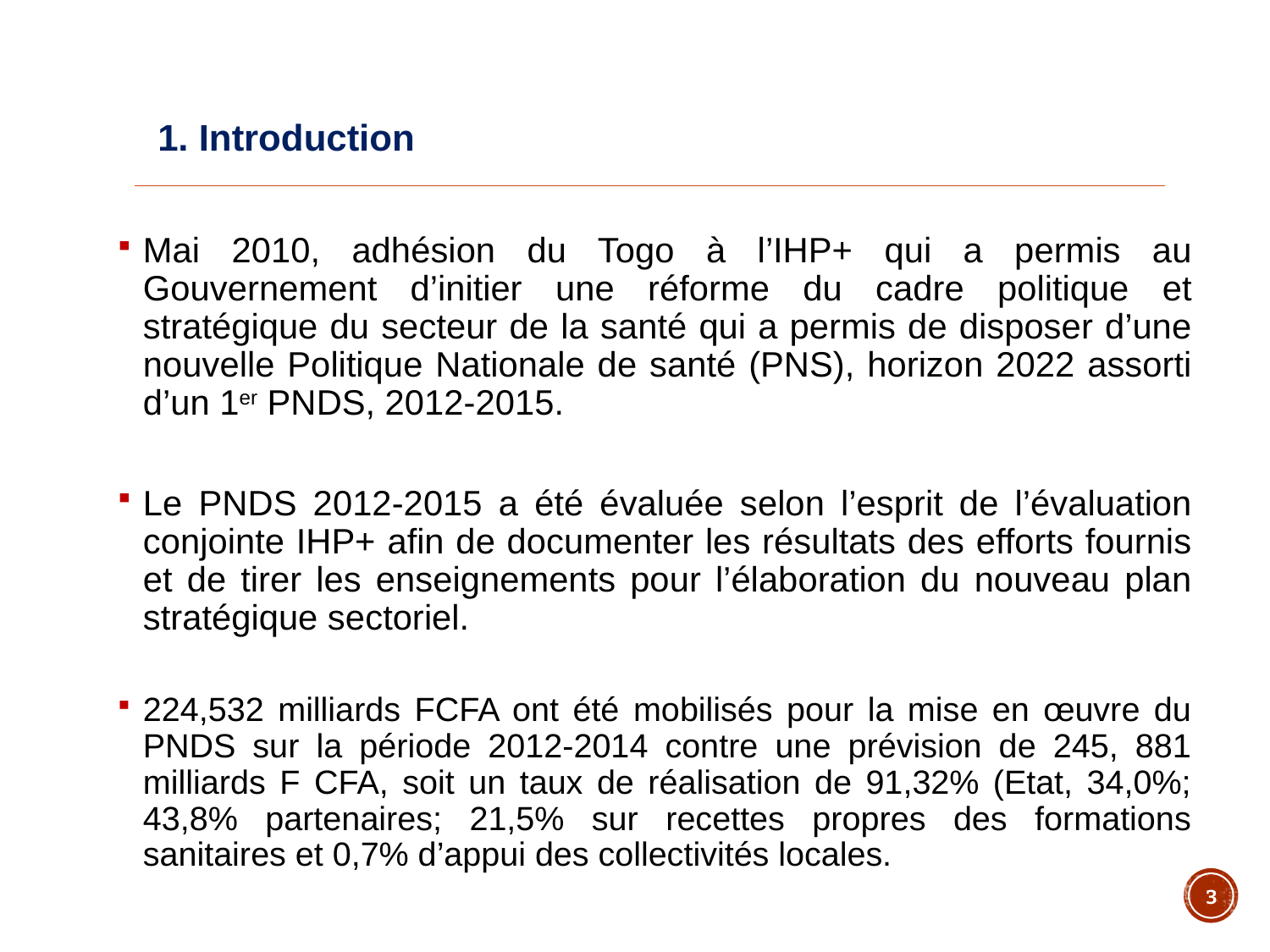

# 1. Introduction
Mai 2010, adhésion du Togo à l’IHP+ qui a permis au Gouvernement d’initier une réforme du cadre politique et stratégique du secteur de la santé qui a permis de disposer d’une nouvelle Politique Nationale de santé (PNS), horizon 2022 assorti d’un 1er PNDS, 2012-2015.

Le PNDS 2012-2015 a été évaluée selon l’esprit de l’évaluation conjointe IHP+ afin de documenter les résultats des efforts fournis et de tirer les enseignements pour l’élaboration du nouveau plan stratégique sectoriel.

224,532 milliards FCFA ont été mobilisés pour la mise en œuvre du PNDS sur la période 2012-2014 contre une prévision de 245, 881 milliards F CFA, soit un taux de réalisation de 91,32% (Etat, 34,0%; 43,8% partenaires; 21,5% sur recettes propres des formations sanitaires et 0,7% d’appui des collectivités locales.

3